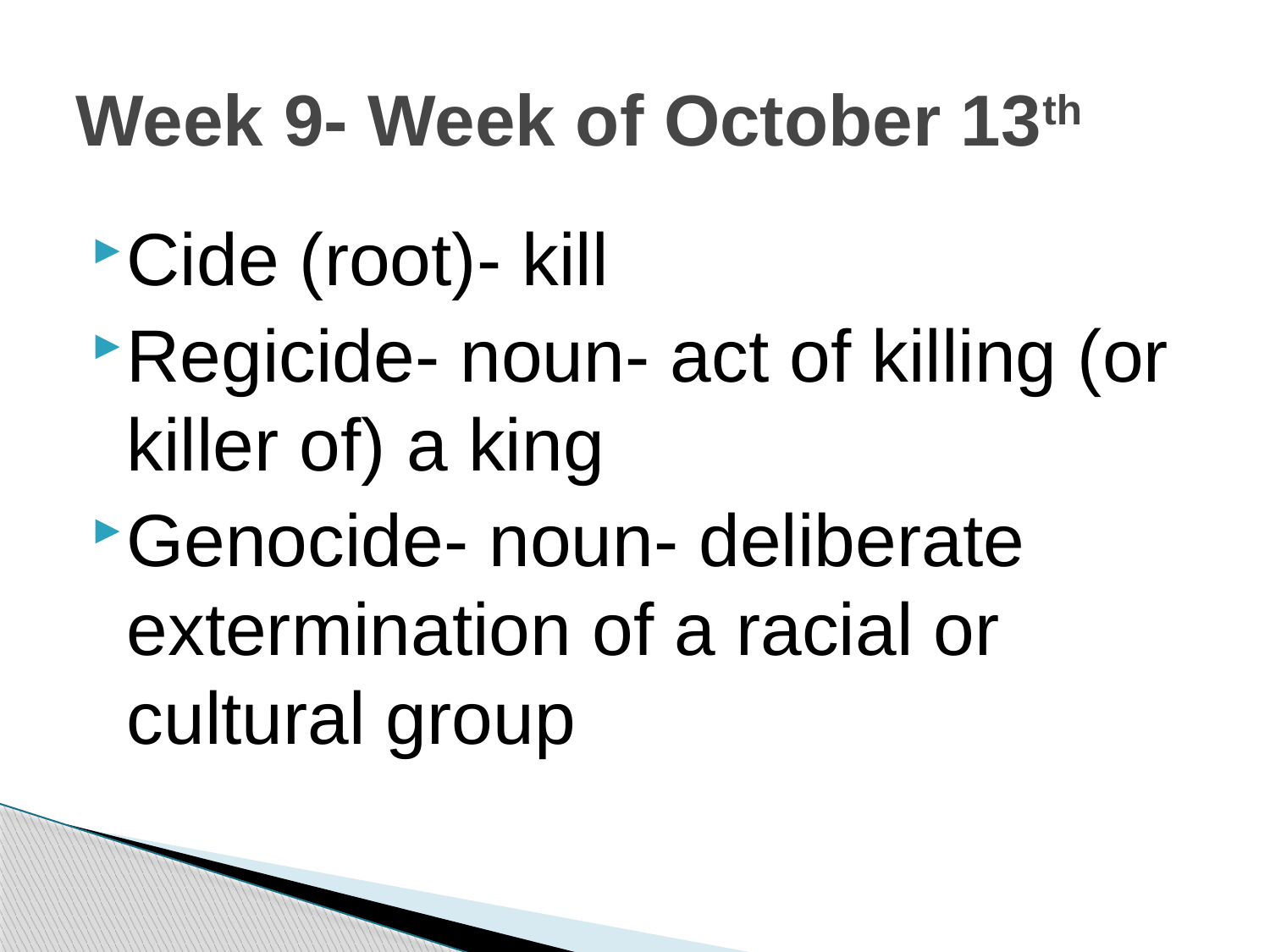

# Week 9- Week of October 13th
Cide (root)- kill
Regicide- noun- act of killing (or killer of) a king
Genocide- noun- deliberate extermination of a racial or cultural group